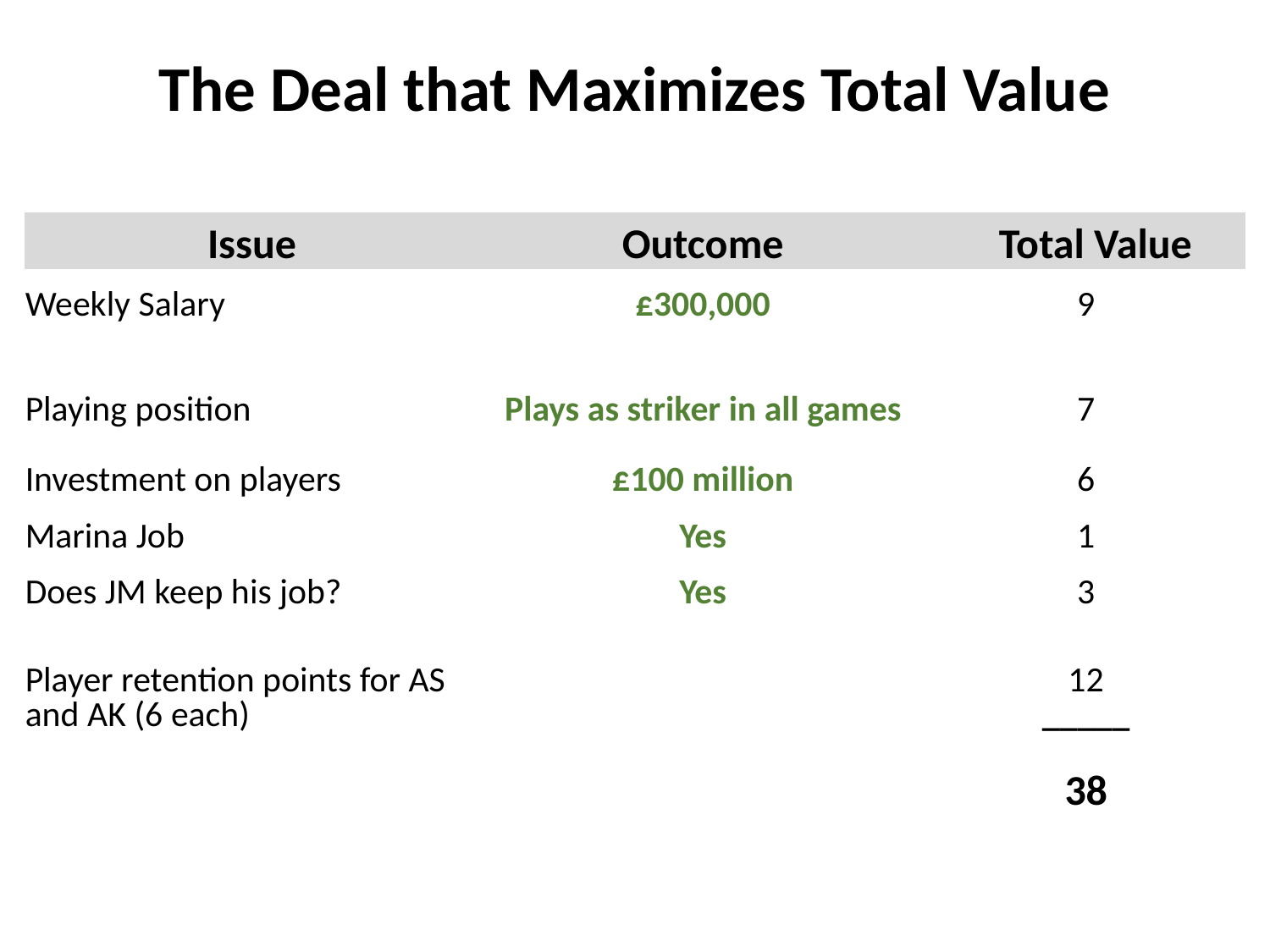

# The Deal that Maximizes Total Value
| Issue | Outcome | Total Value |
| --- | --- | --- |
| Weekly Salary | £300,000 | 9 |
| Playing position | Plays as striker in all games | 7 |
| Investment on players | £100 million | 6 |
| Marina Job | Yes | 1 |
| Does JM keep his job? | Yes | 3 |
| Player retention points for AS and AK (6 each) |  | 12 \_\_\_\_\_ |
|  |  | 38 |